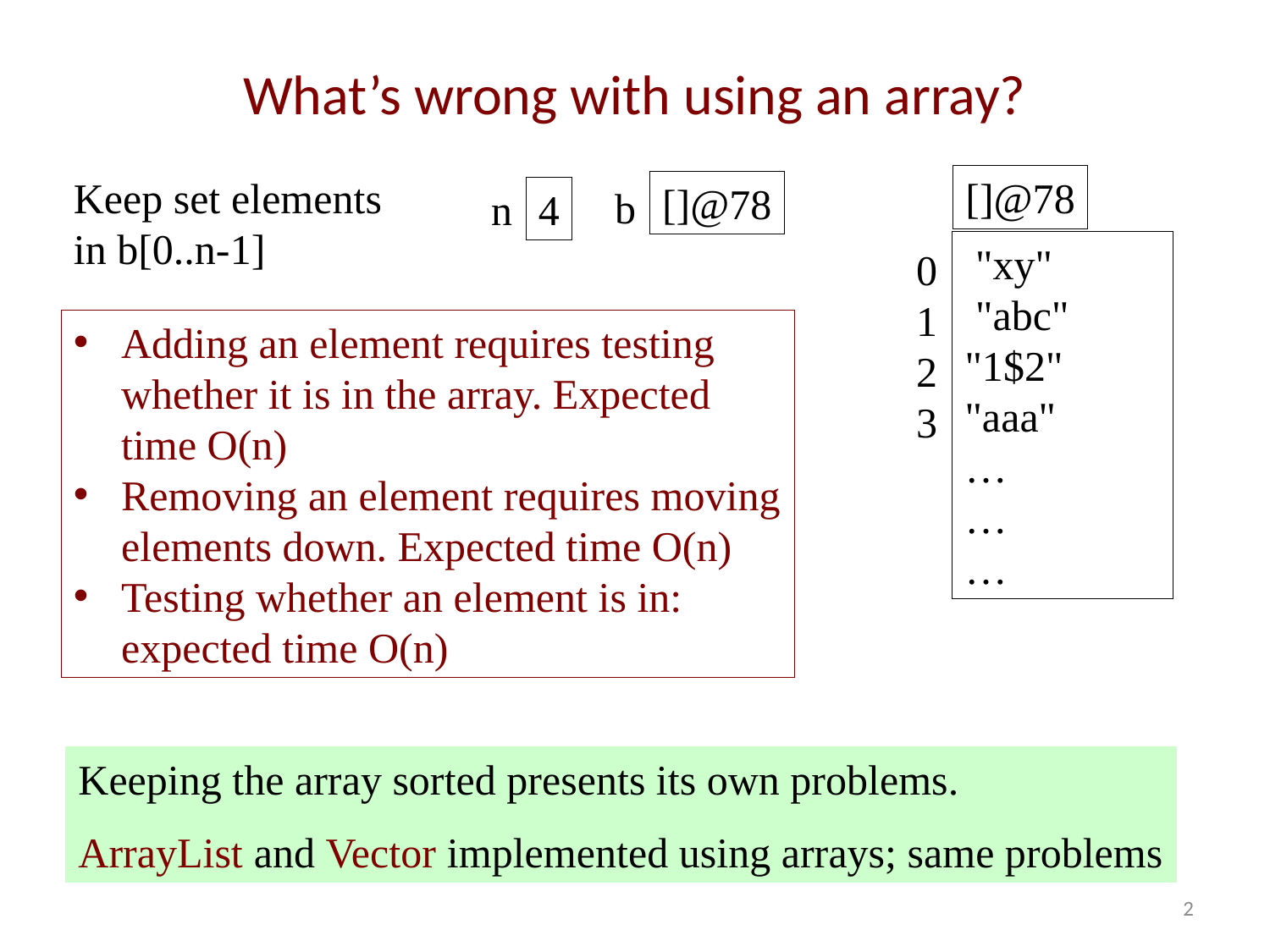

# What’s wrong with using an array?
Keep set elements in b[0..n-1]
[]@78
[]@78
b
4
n
 "xy"
 "abc"
"1$2"
"aaa"
…
…
…
0
1
2
3

Adding an element requires testing whether it is in the array. Expected time O(n)
Removing an element requires moving elements down. Expected time O(n)
Testing whether an element is in: expected time O(n)
Keeping the array sorted presents its own problems.
ArrayList and Vector implemented using arrays; same problems
2